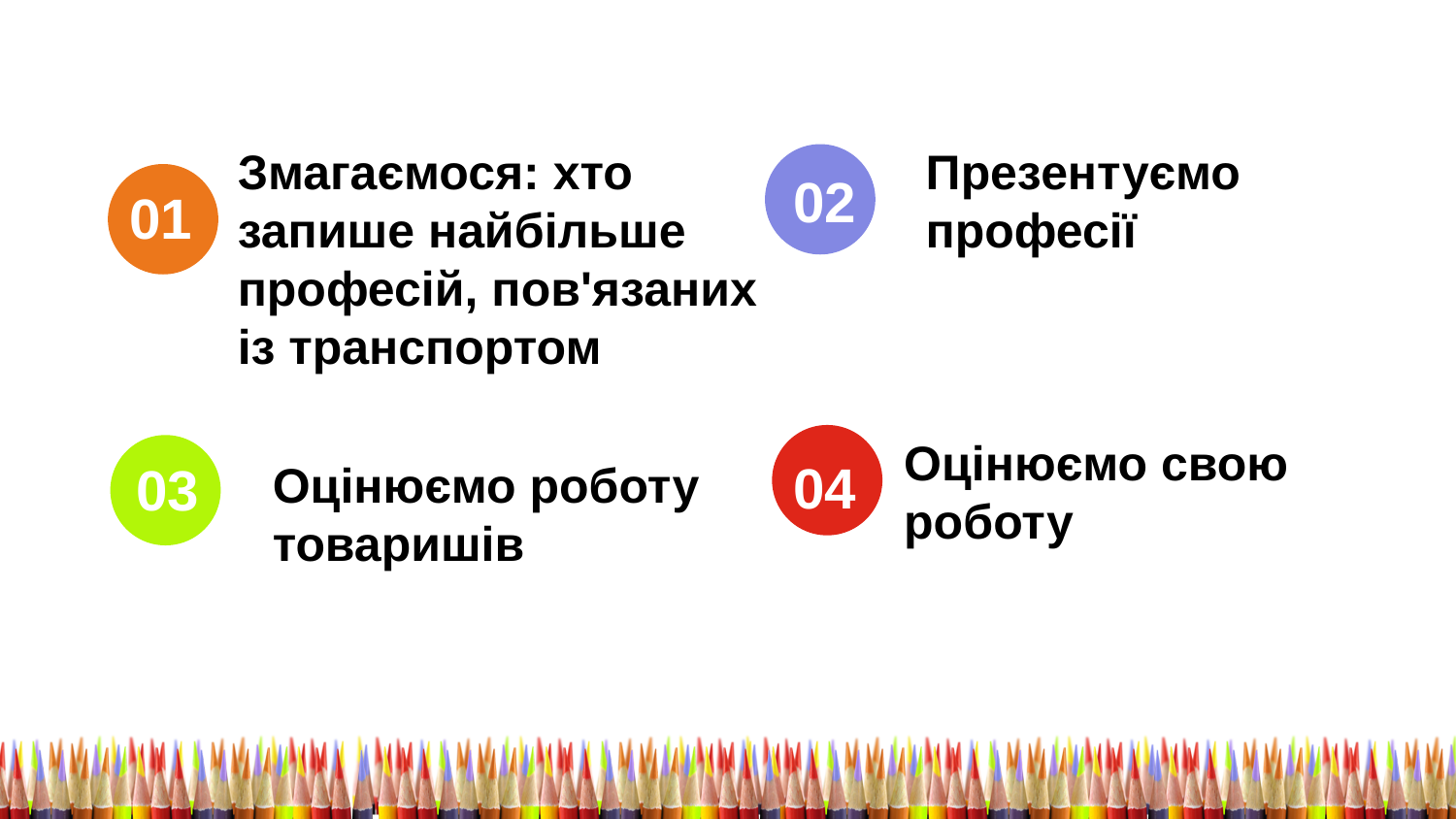

Змагаємося: хто
запише найбільше
професій, пов'язаних із транспортом
Презентуємо професії

02
01

Оцінюємо свою
роботу

Оцінюємо роботу товаришів
04
03